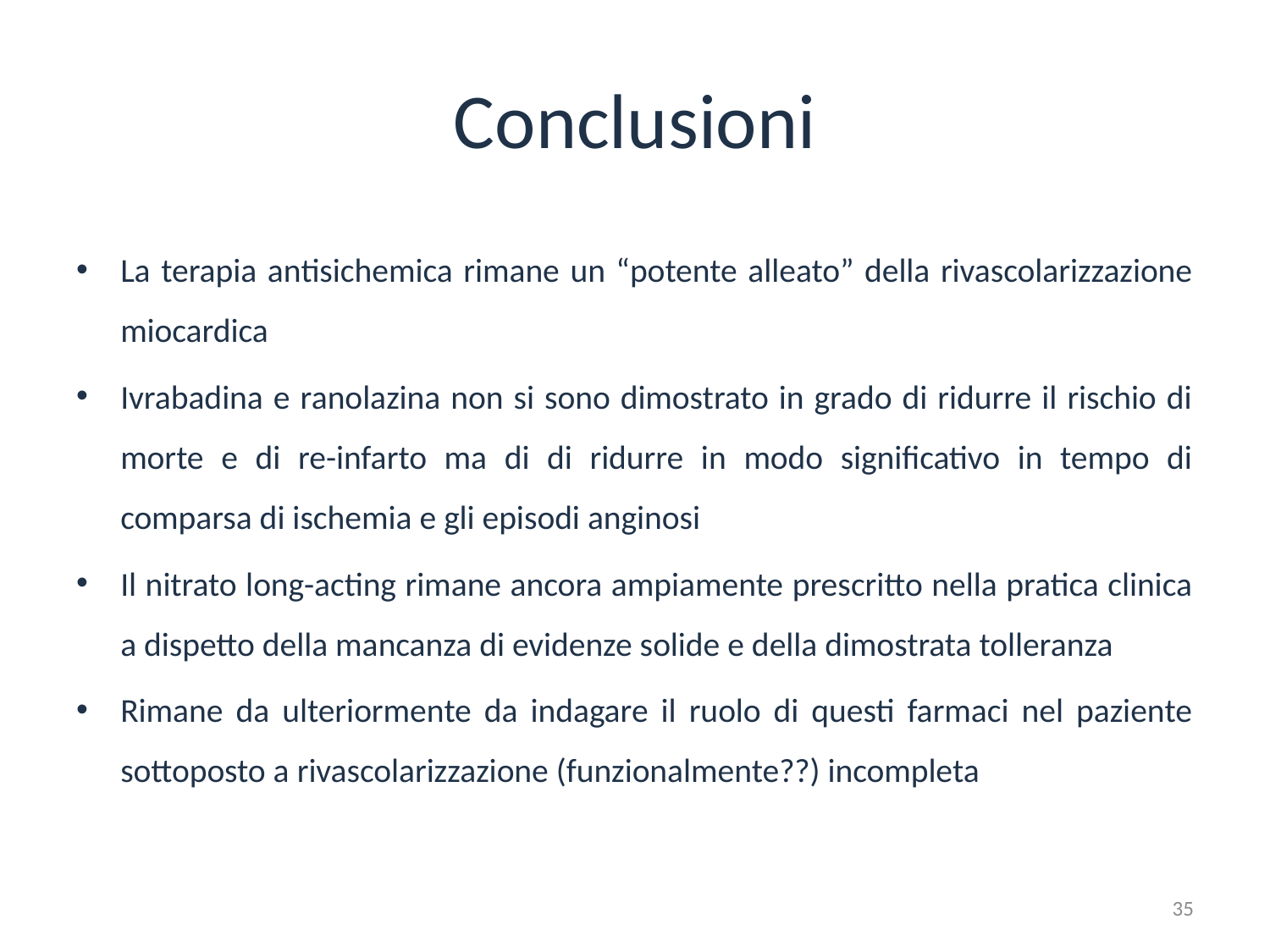

# Conclusioni
La terapia antisichemica rimane un “potente alleato” della rivascolarizzazione miocardica
Ivrabadina e ranolazina non si sono dimostrato in grado di ridurre il rischio di morte e di re-infarto ma di di ridurre in modo significativo in tempo di comparsa di ischemia e gli episodi anginosi
Il nitrato long-acting rimane ancora ampiamente prescritto nella pratica clinica a dispetto della mancanza di evidenze solide e della dimostrata tolleranza
Rimane da ulteriormente da indagare il ruolo di questi farmaci nel paziente sottoposto a rivascolarizzazione (funzionalmente??) incompleta
35